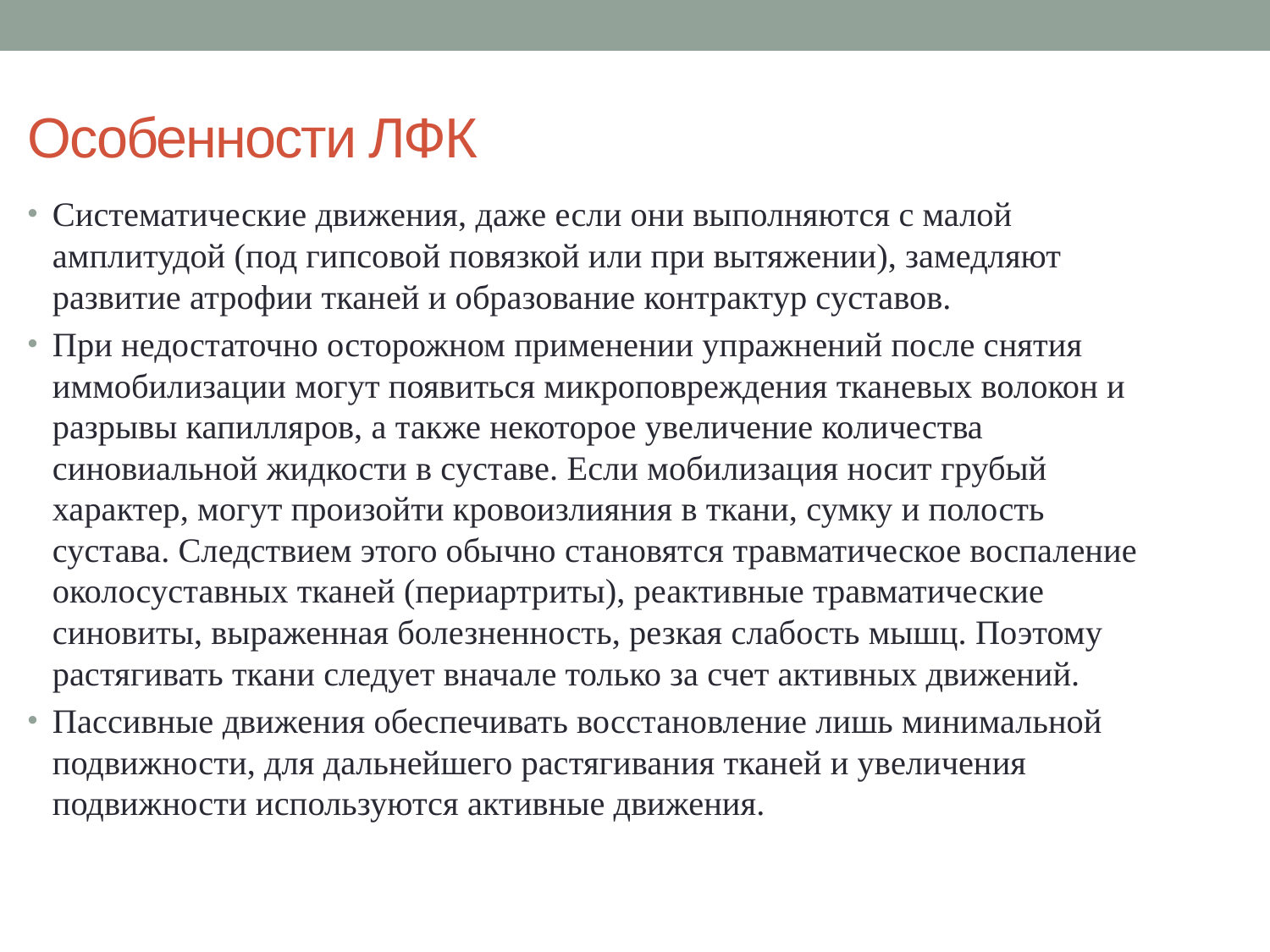

# Особенности ЛФК
Систематические движения, даже если они выполняются с малой амплитудой (под гипсовой повязкой или при вытяжении), замедляют развитие атрофии тканей и образование контрактур суставов.
При недостаточно осторожном применении упражнений после снятия иммобилизации могут появиться микроповреждения тканевых волокон и разрывы капилляров, а также некоторое увеличение количества синовиальной жидкости в суставе. Если мобилизация носит грубый характер, могут произойти кровоизлияния в ткани, сумку и полость сустава. Следствием этого обычно становятся травматическое воспаление околосуставных тканей (периартриты), реактивные травматические синовиты, выраженная болезненность, резкая слабость мышц. Поэтому растягивать ткани следует вначале только за счет активных движений.
Пассивные движения обеспечивать восстановление лишь минимальной подвижности, для дальнейшего растягивания тканей и увеличения подвижности используются активные движения.